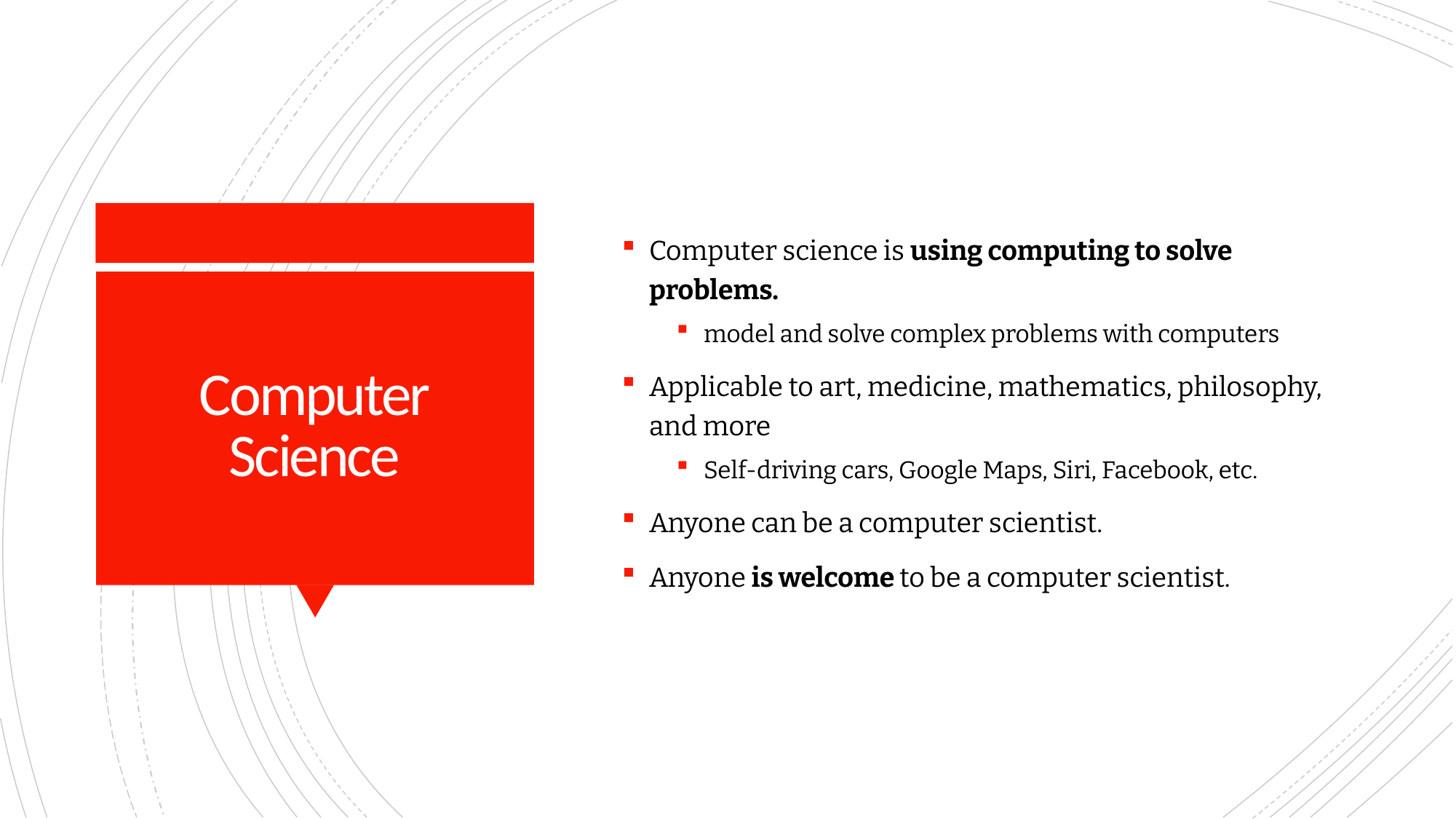

Computer science is using computing to solve problems.
model and solve complex problems with computers
Applicable to art, medicine, mathematics, philosophy, and more
Self-driving cars, Google Maps, Siri, Facebook, etc.
Anyone can be a computer scientist.
Anyone is welcome to be a computer scientist.
# Computer Science